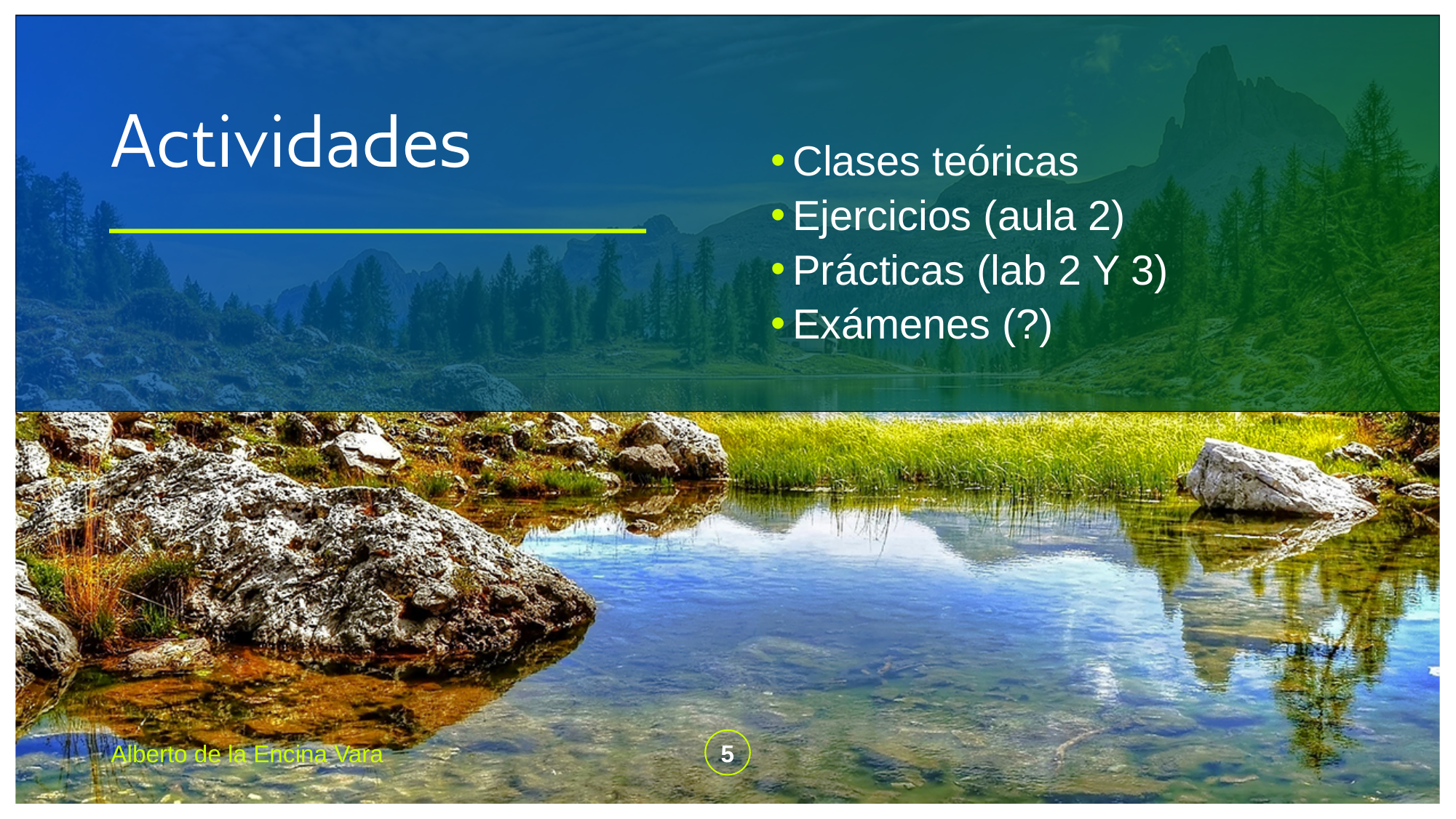

# Actividades
Clases teóricas
Ejercicios (aula 2)
Prácticas (lab 2 Y 3)
Exámenes (?)

Alberto de la Encina Vara
5